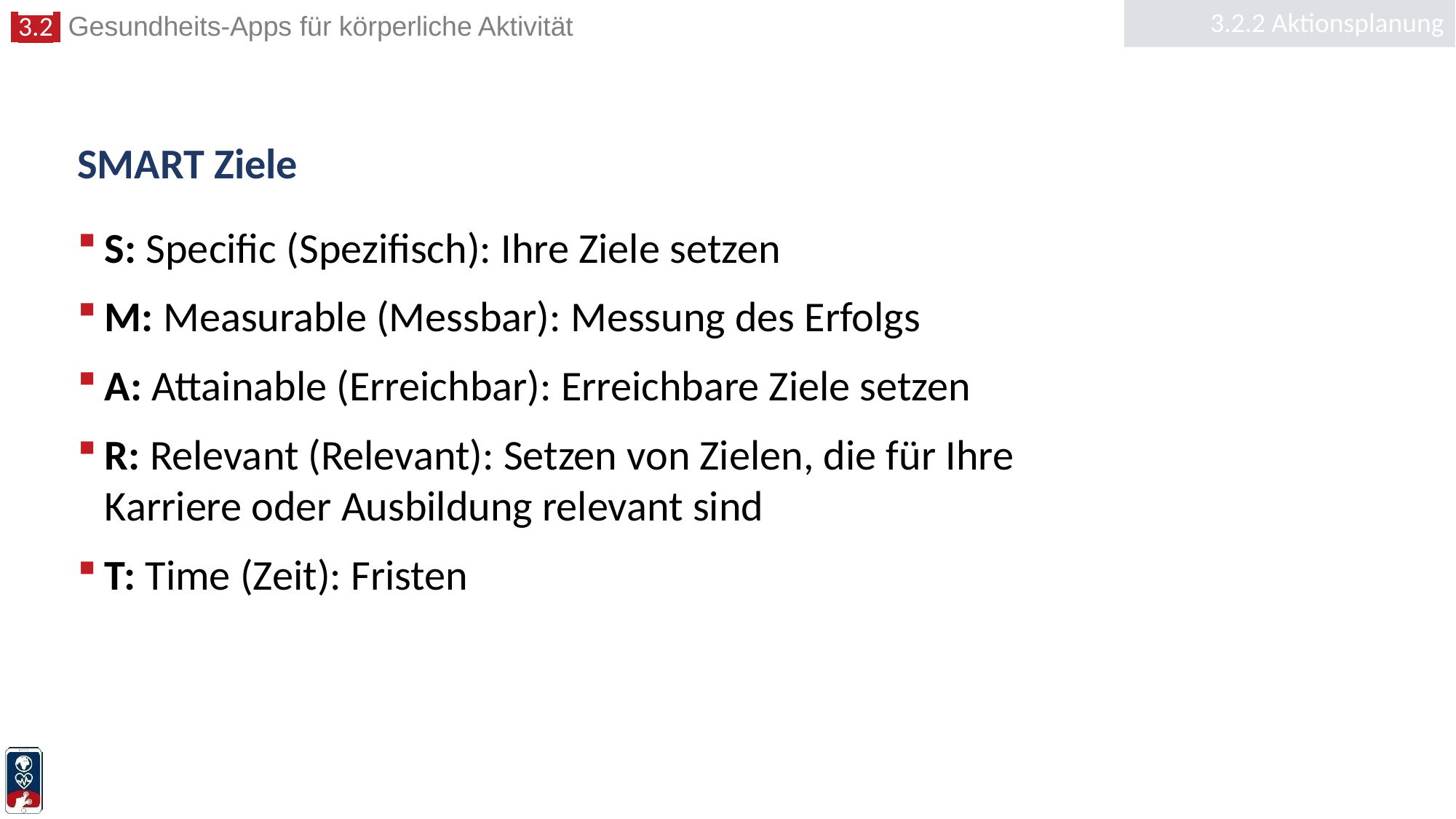

3.2.2 Aktionsplanung
# SMART Ziele
S: Specific (Spezifisch): Ihre Ziele setzen
M: Measurable (Messbar): Messung des Erfolgs
A: Attainable (Erreichbar): Erreichbare Ziele setzen
R: Relevant (Relevant): Setzen von Zielen, die für Ihre Karriere oder Ausbildung relevant sind
T: Time (Zeit): Fristen